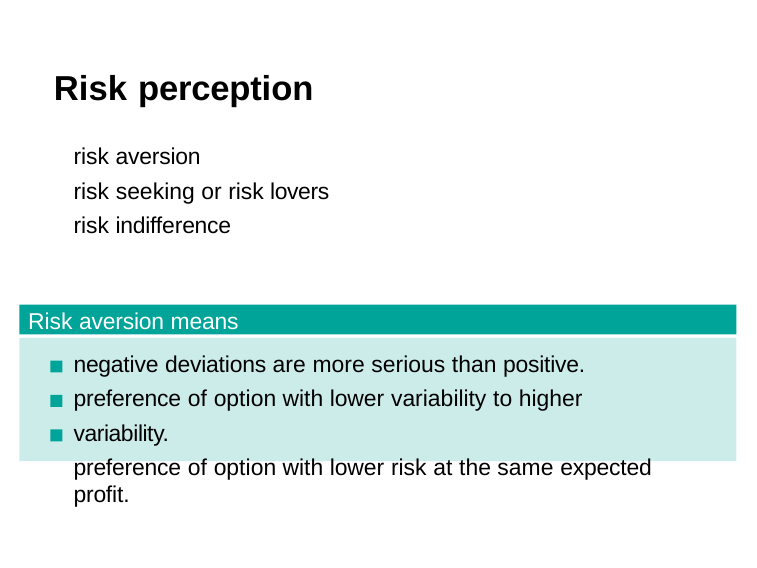

# Risk perception
risk aversion
risk seeking or risk lovers risk indifference
Risk aversion means

negative deviations are more serious than positive. preference of option with lower variability to higher variability.
preference of option with lower risk at the same expected profit.